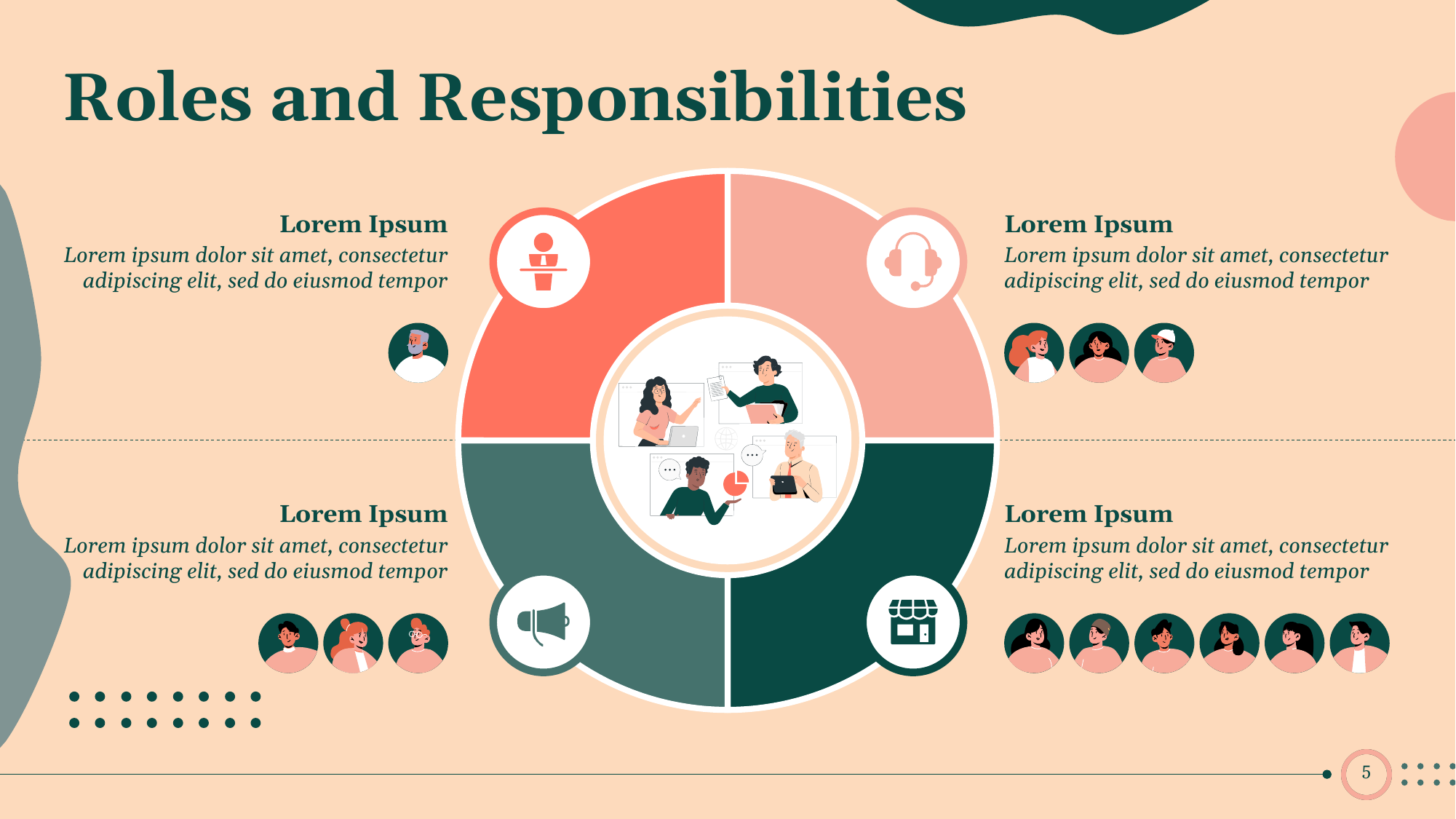

Roles and Responsibilities

### Chart

| Category | Sales |
|---|---|
| 1st Qtr | 25.0 |
| 2nd Qtr | 25.0 |
| 3rd Qtr | 25.0 |
| 4th Qtr | 25.0 |
Lorem Ipsum
Lorem Ipsum

Lorem ipsum dolor sit amet, consectetur adipiscing elit, sed do eiusmod tempor
Lorem ipsum dolor sit amet, consectetur adipiscing elit, sed do eiusmod tempor

Lorem Ipsum
Lorem Ipsum
Lorem ipsum dolor sit amet, consectetur adipiscing elit, sed do eiusmod tempor
Lorem ipsum dolor sit amet, consectetur adipiscing elit, sed do eiusmod tempor

5